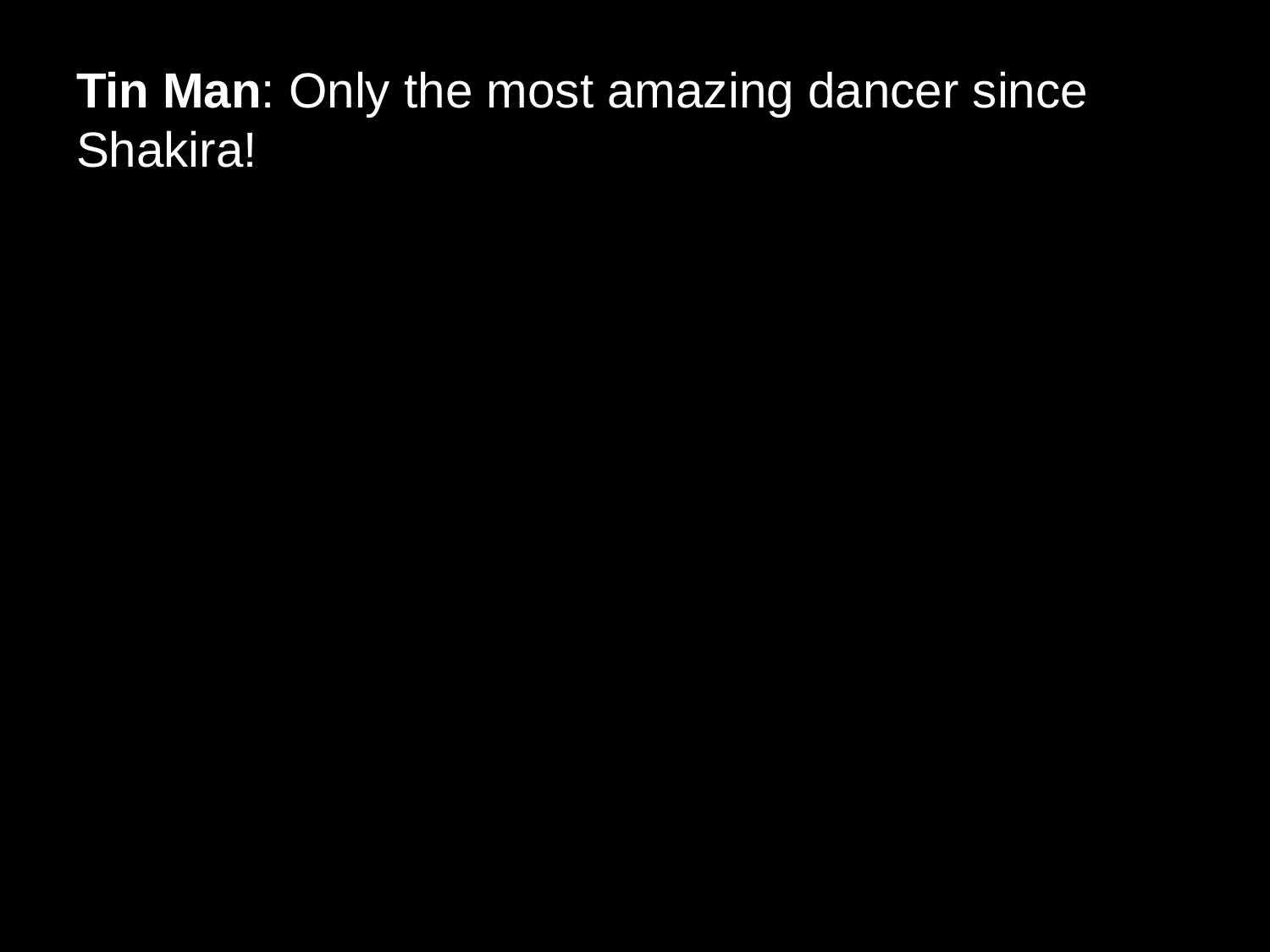

# Tin Man: Only the most amazing dancer since Shakira!